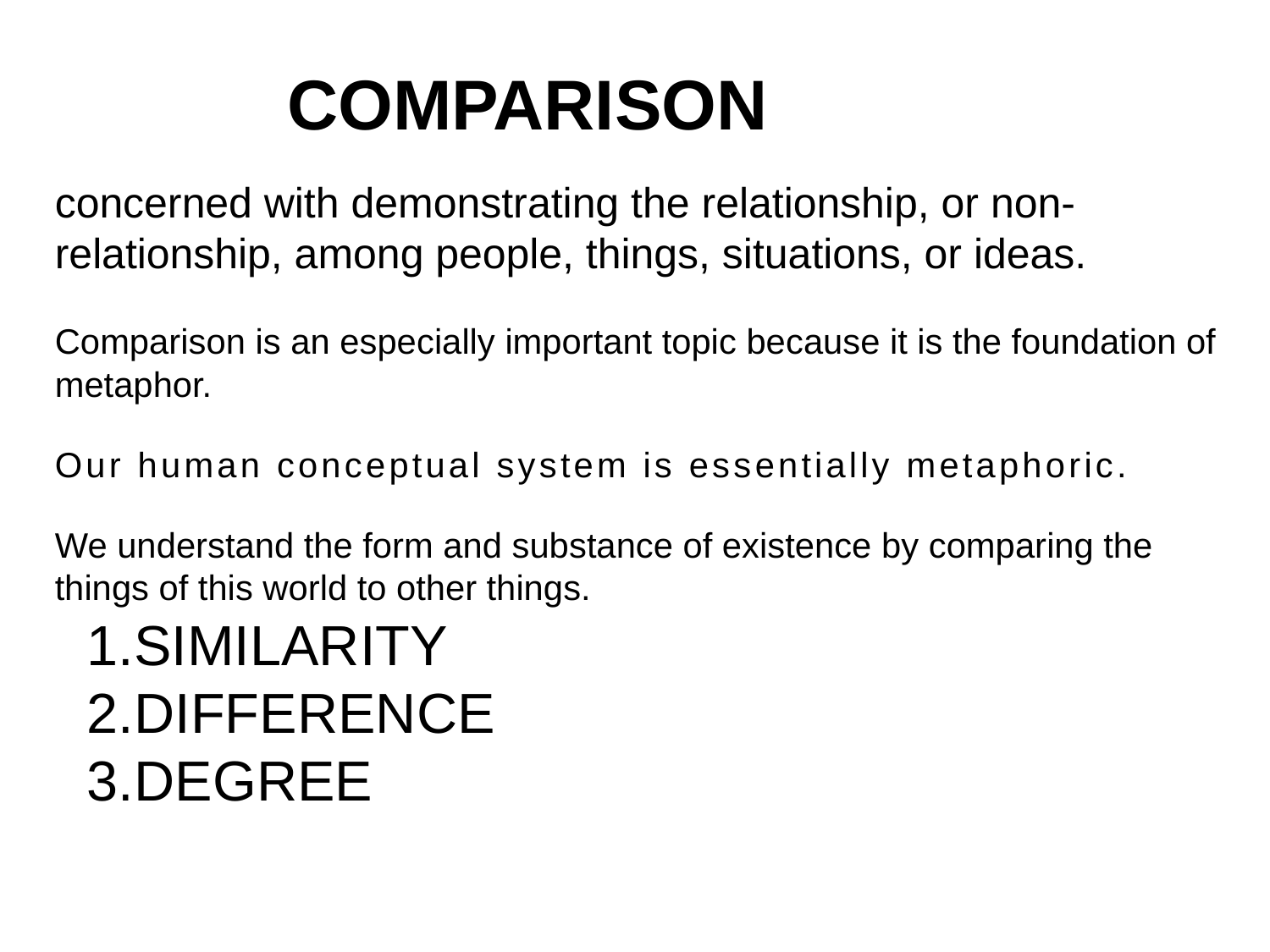

COMPARISON
concerned with demonstrating the relationship, or non-relationship, among people, things, situations, or ideas.

Comparison is an especially important topic because it is the foundation of metaphor.

Our human conceptual system is essentially metaphoric.

We understand the form and substance of existence by comparing the things of this world to other things.
SIMILARITY
DIFFERENCE
DEGREE